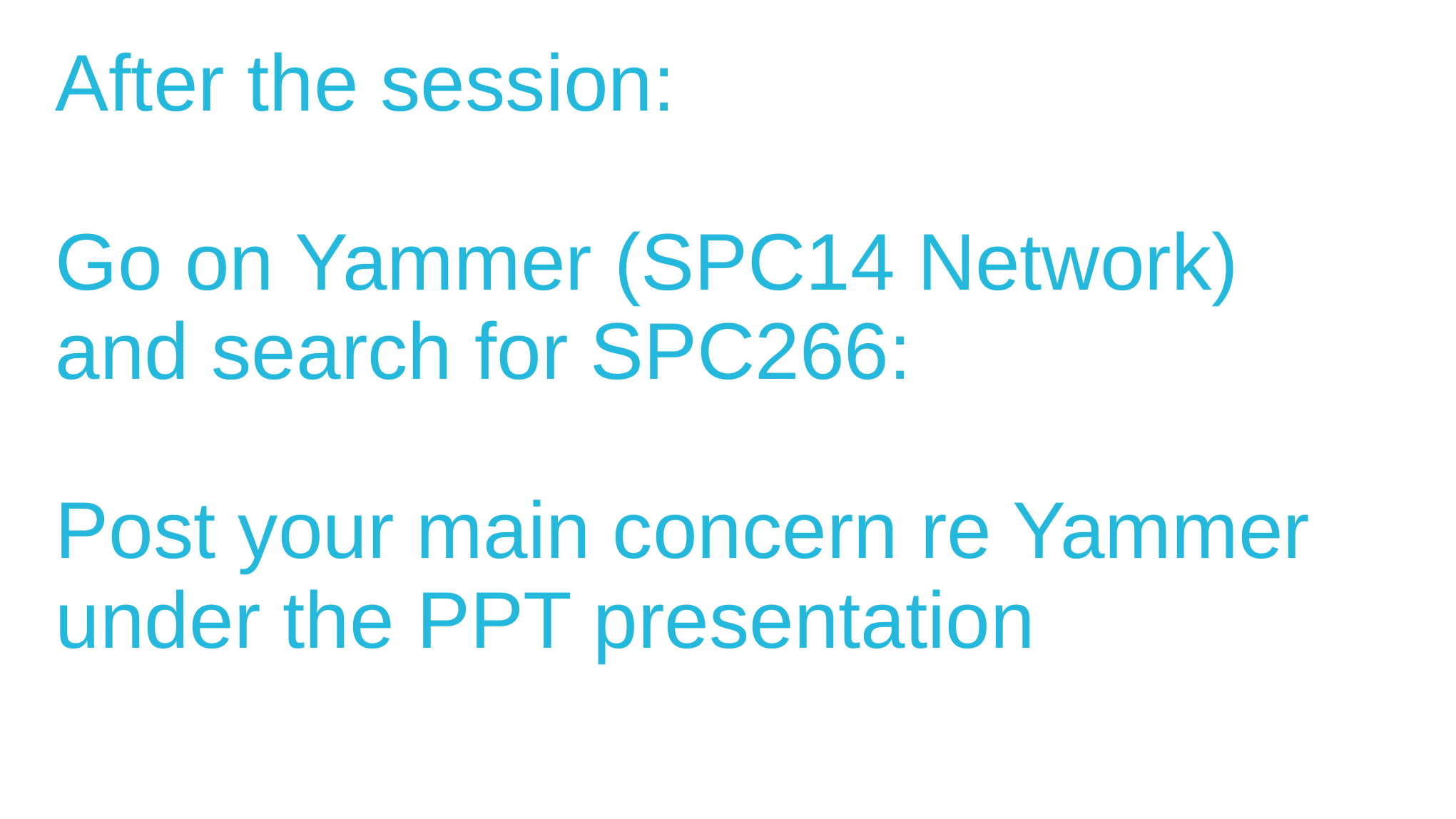

After the session:

Go on Yammer (SPC14 Network)
and search for SPC266:

Post your main concern re Yammer
under the PPT presentation